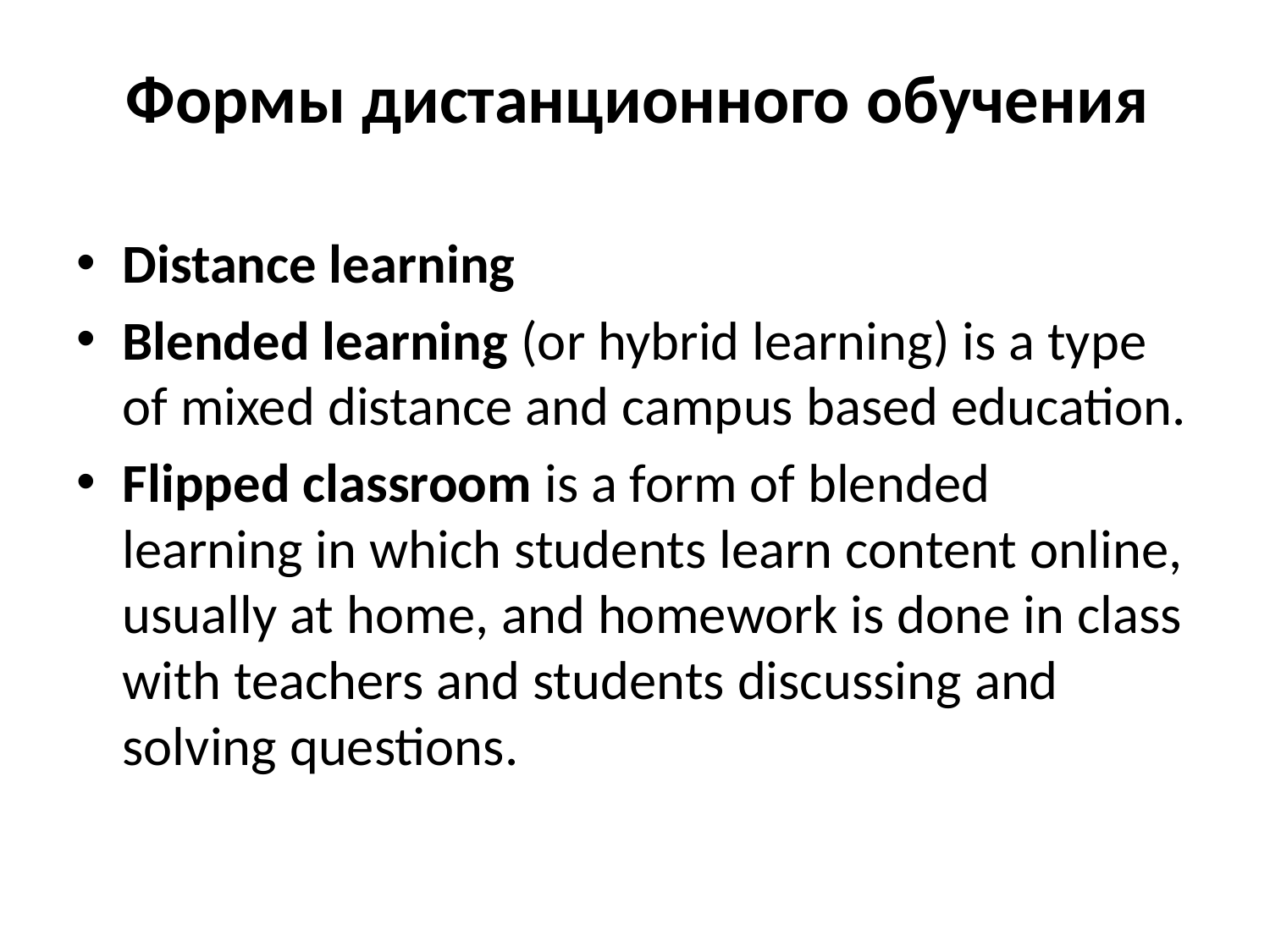

# Формы дистанционного обучения
Distance learning
Blended learning (or hybrid learning) is a type of mixed distance and campus based education.
Flipped classroom is a form of blended learning in which students learn content online, usually at home, and homework is done in class with teachers and students discussing and solving questions.